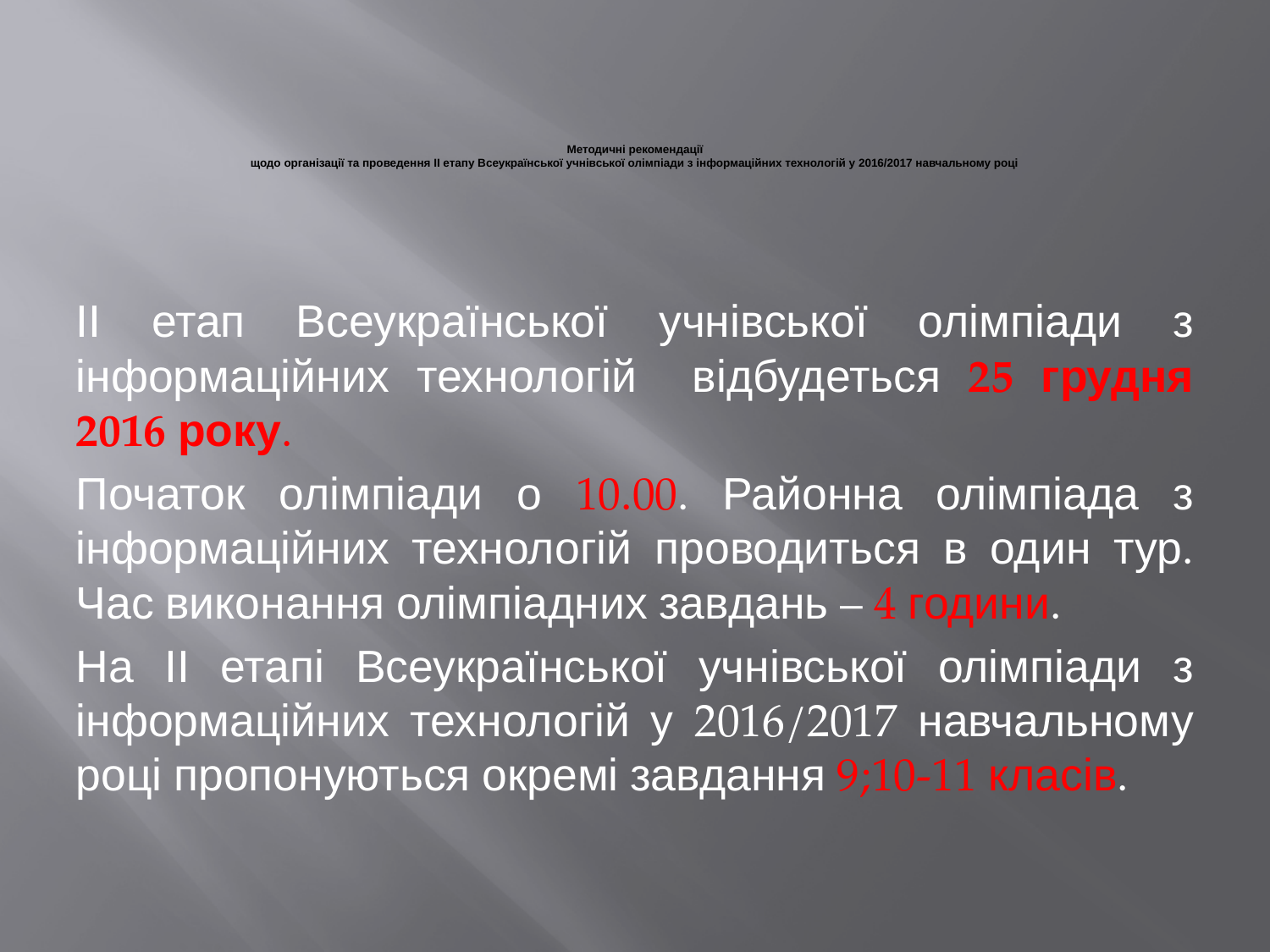

# Методичні рекомендації щодо організації та проведення ІІ етапу Всеукраїнської учнівської олімпіади з інформаційних технологій у 2016/2017 навчальному році
ІІ етап Всеукраїнської учнівської олімпіади з інформаційних технологій  відбудеться 25 грудня 2016 року.
Початок олімпіади о 10.00. Районна олімпіада з інформаційних технологій проводиться в один тур. Час виконання олімпіадних завдань – 4 години.
На ІІ етапі Всеукраїнської учнівської олімпіади з інформаційних технологій у 2016/2017 навчальному році пропонуються окремі завдання 9;10-11 класів.